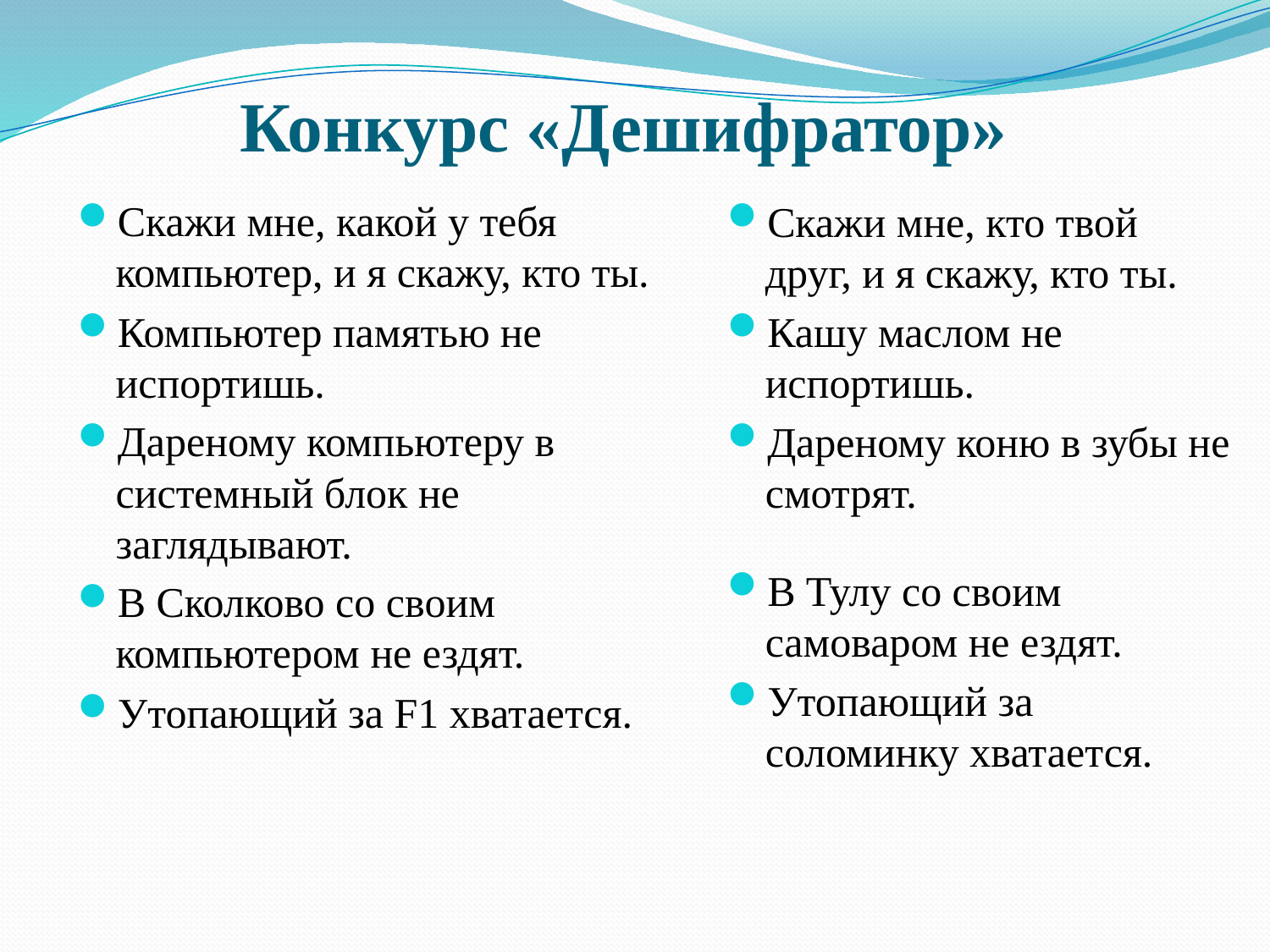

# Конкурс «Дешифратор»
Скажи мне, кто твой друг, и я скажу, кто ты.
Кашу маслом не испортишь.
Дареному коню в зубы не смотрят.

В Тулу со своим самоваром не ездят.
Утопающий за соломинку хватается.
Скажи мне, какой у тебя компьютер, и я скажу, кто ты.
Компьютер памятью не испортишь.
Дареному компьютеру в системный блок не заглядывают.
В Сколково со своим компьютером не ездят.
Утопающий за F1 хватается.